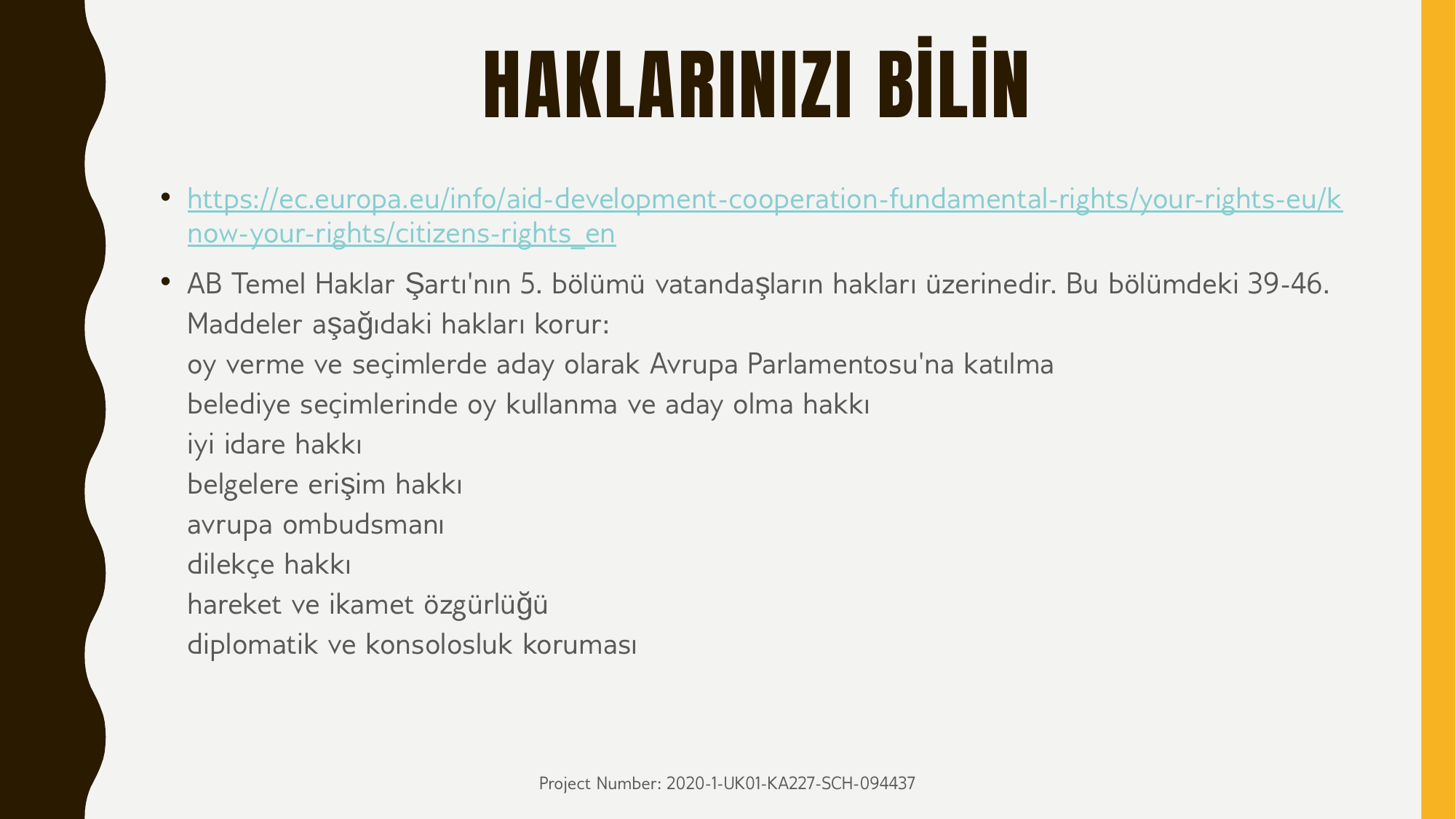

# HAKLARINIZI BİLİN
https://ec.europa.eu/info/aid-development-cooperation-fundamental-rights/your-rights-eu/know-your-rights/citizens-rights_en
AB Temel Haklar Şartı'nın 5. bölümü vatandaşların hakları üzerinedir. Bu bölümdeki 39-46. Maddeler aşağıdaki hakları korur:
oy verme ve seçimlerde aday olarak Avrupa Parlamentosu'na katılma
belediye seçimlerinde oy kullanma ve aday olma hakkı
iyi idare hakkı
belgelere erişim hakkı
avrupa ombudsmanı
dilekçe hakkı
hareket ve ikamet özgürlüğü
diplomatik ve konsolosluk koruması
Project Number: 2020-1-UK01-KA227-SCH-094437